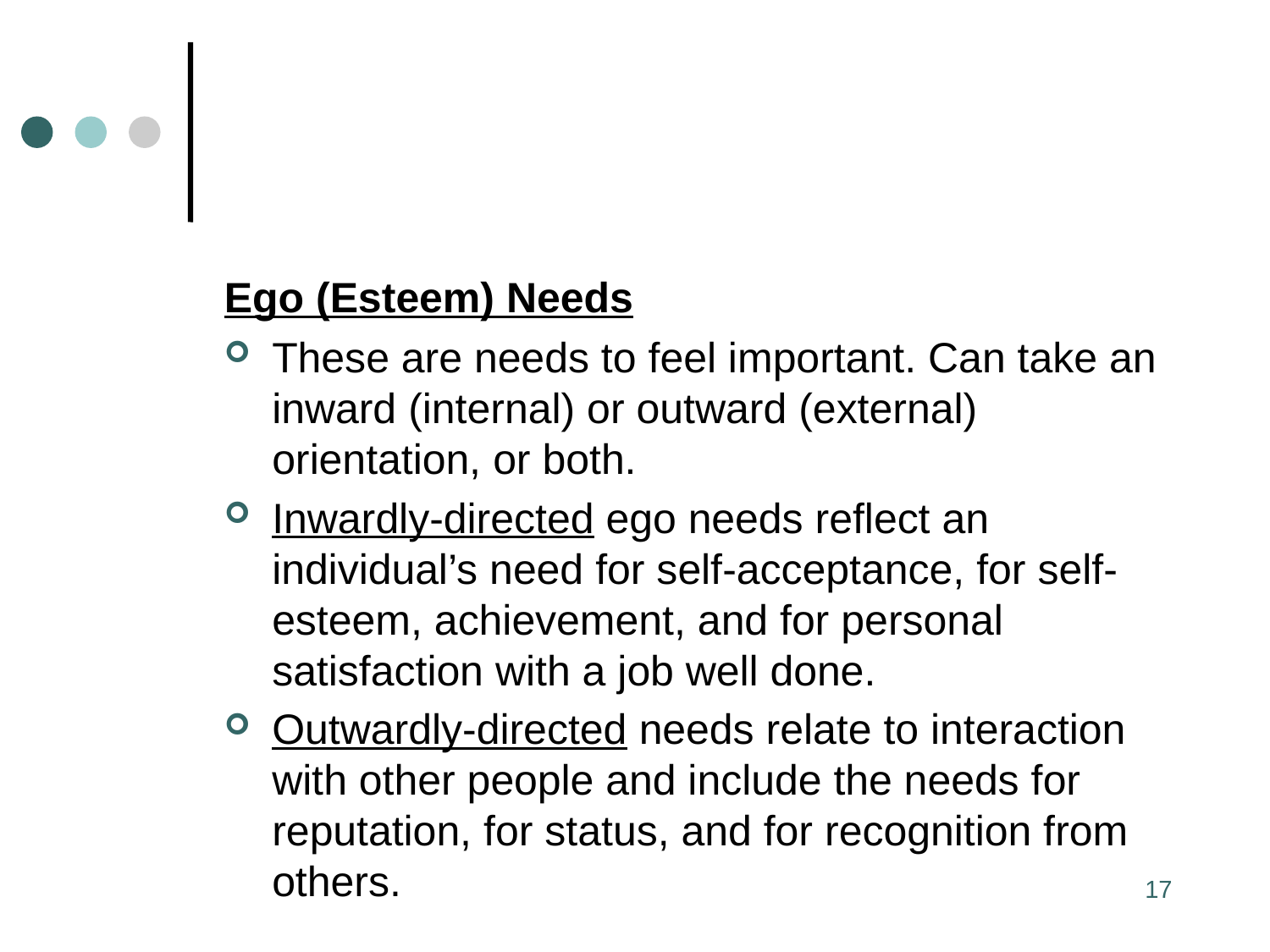

#
Ego (Esteem) Needs
These are needs to feel important. Can take an inward (internal) or outward (external) orientation, or both.
Inwardly-directed ego needs reflect an individual’s need for self-acceptance, for self-esteem, achievement, and for personal satisfaction with a job well done.
Outwardly-directed needs relate to interaction with other people and include the needs for reputation, for status, and for recognition from others.
17